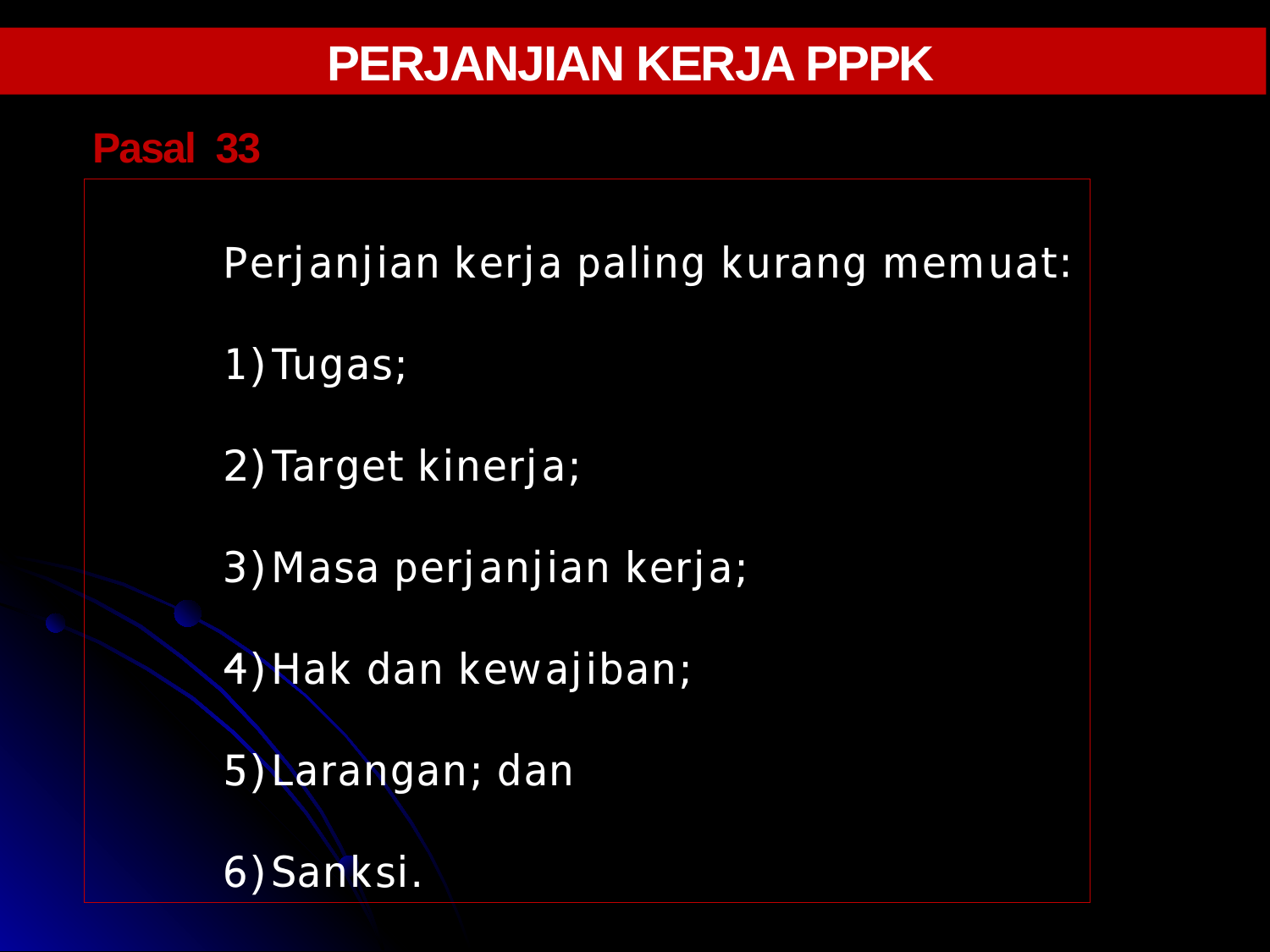

PERJANJIAN KERJA PPPK
Pasal  33
	Perjanjian kerja paling kurang memuat:
Tugas;
Target kinerja;
Masa perjanjian kerja;
Hak dan kewajiban;
Larangan; dan
Sanksi.